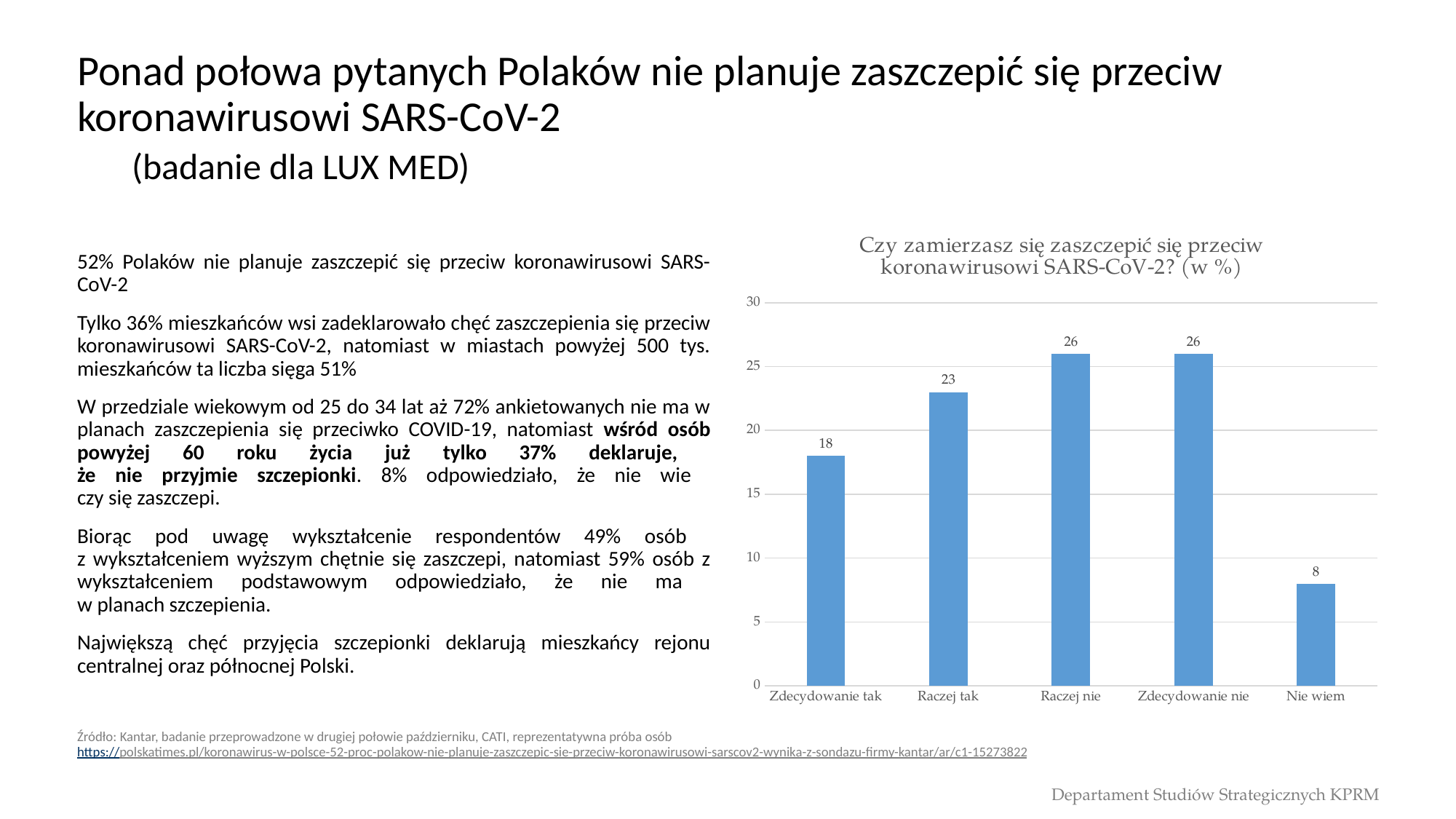

Ponad połowa pytanych Polaków nie planuje zaszczepić się przeciw koronawirusowi SARS-CoV-2
(badanie dla LUX MED)

### Chart: Czy zamierzasz się zaszczepić się przeciw koronawirusowi SARS-CoV-2? (w %)

| Category |  |
|---|---|
| Zdecydowanie tak | 18.0 |
| Raczej tak | 23.0 |
| Raczej nie | 26.0 |
| Zdecydowanie nie | 26.0 |
| Nie wiem | 8.0 |
52% Polaków nie planuje zaszczepić się przeciw koronawirusowi SARS-CoV-2
Tylko 36% mieszkańców wsi zadeklarowało chęć zaszczepienia się przeciw koronawirusowi SARS-CoV-2, natomiast w miastach powyżej 500 tys. mieszkańców ta liczba sięga 51%
W przedziale wiekowym od 25 do 34 lat aż 72% ankietowanych nie ma w planach zaszczepienia się przeciwko COVID-19, natomiast wśród osób powyżej 60 roku życia już tylko 37% deklaruje,
że nie przyjmie szczepionki. 8% odpowiedziało, że nie wie
czy się zaszczepi.
Biorąc pod uwagę wykształcenie respondentów 49% osób
z wykształceniem wyższym chętnie się zaszczepi, natomiast 59% osób z wykształceniem podstawowym odpowiedziało, że nie ma
w planach szczepienia.
Największą chęć przyjęcia szczepionki deklarują mieszkańcy rejonu centralnej oraz północnej Polski.
Źródło: Kantar, badanie przeprowadzone w drugiej połowie październiku, CATI, reprezentatywna próba osób
https://polskatimes.pl/koronawirus-w-polsce-52-proc-polakow-nie-planuje-zaszczepic-sie-przeciw-koronawirusowi-sarscov2-wynika-z-sondazu-firmy-kantar/ar/c1-15273822